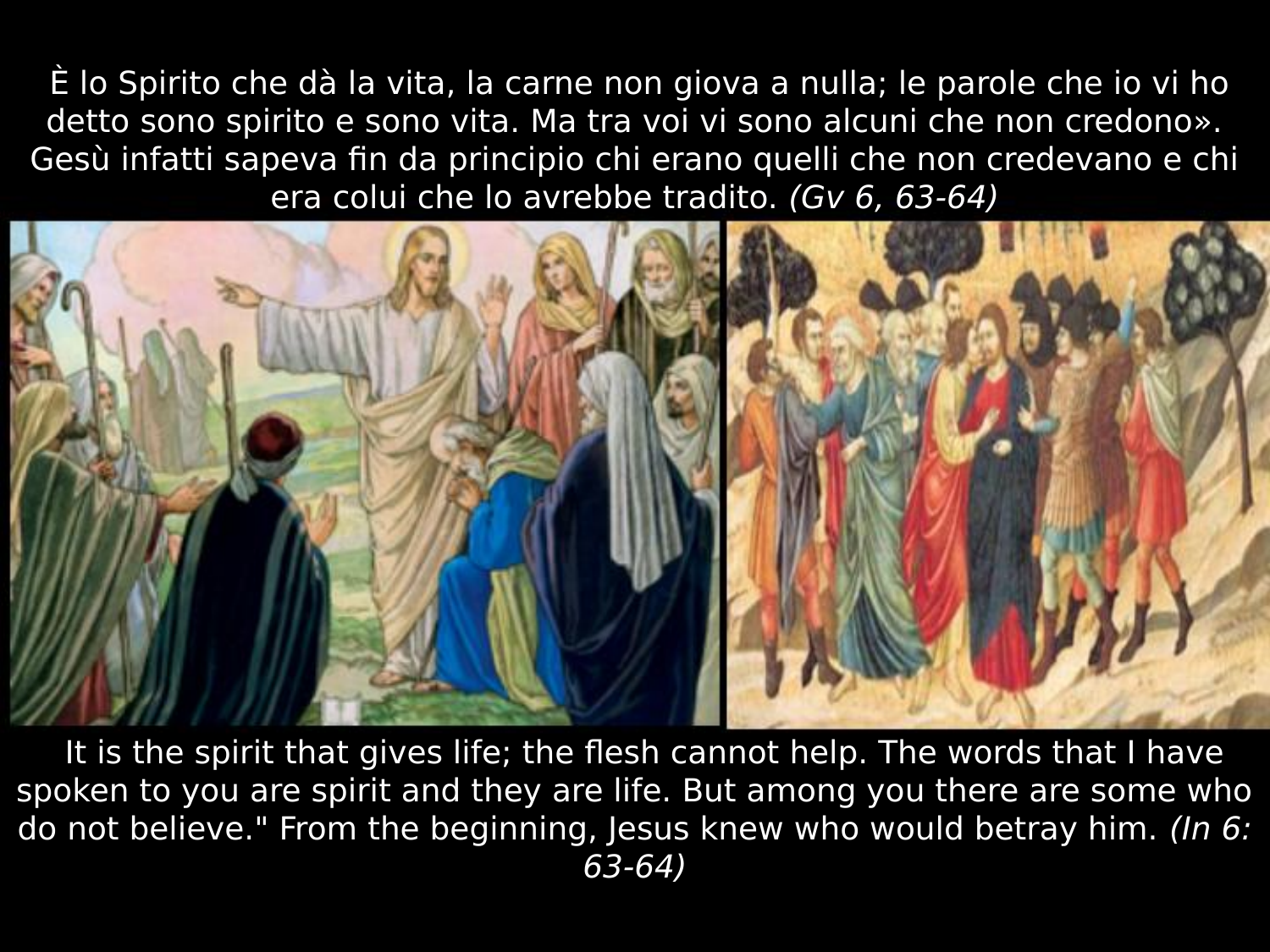

È lo Spirito che dà la vita, la carne non giova a nulla; le parole che io vi ho detto sono spirito e sono vita. Ma tra voi vi sono alcuni che non credono». Gesù infatti sapeva fin da principio chi erano quelli che non credevano e chi era colui che lo avrebbe tradito. (Gv 6, 63-64)
  It is the spirit that gives life; the flesh cannot help. The words that I have spoken to you are spirit and they are life. But among you there are some who do not believe." From the beginning, Jesus knew who would betray him. (In 6: 63-64)